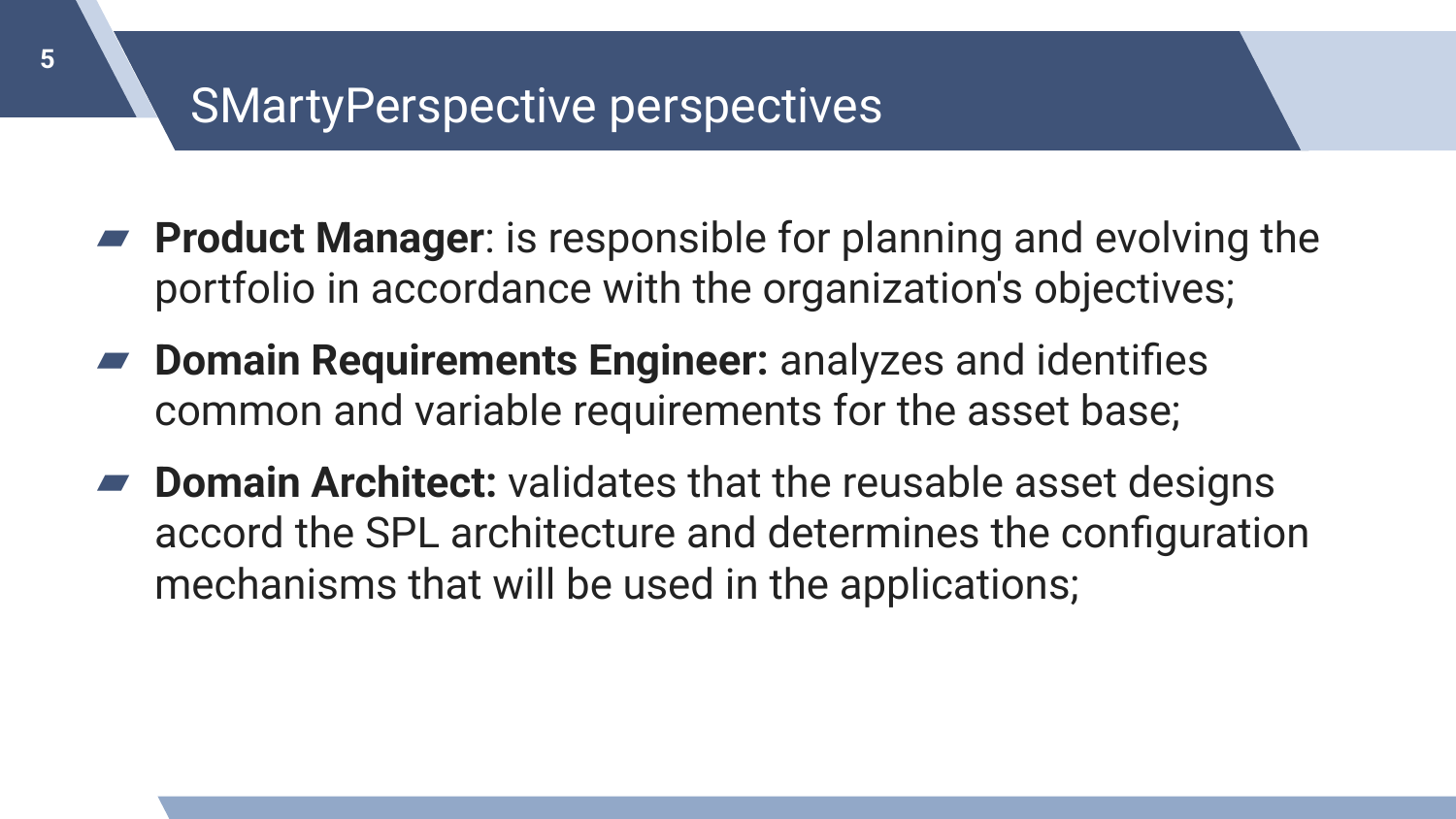

5
# SMartyPerspective perspectives
Product Manager: is responsible for planning and evolving the portfolio in accordance with the organization's objectives;
Domain Requirements Engineer: analyzes and identifies common and variable requirements for the asset base;
Domain Architect: validates that the reusable asset designs accord the SPL architecture and determines the configuration mechanisms that will be used in the applications;